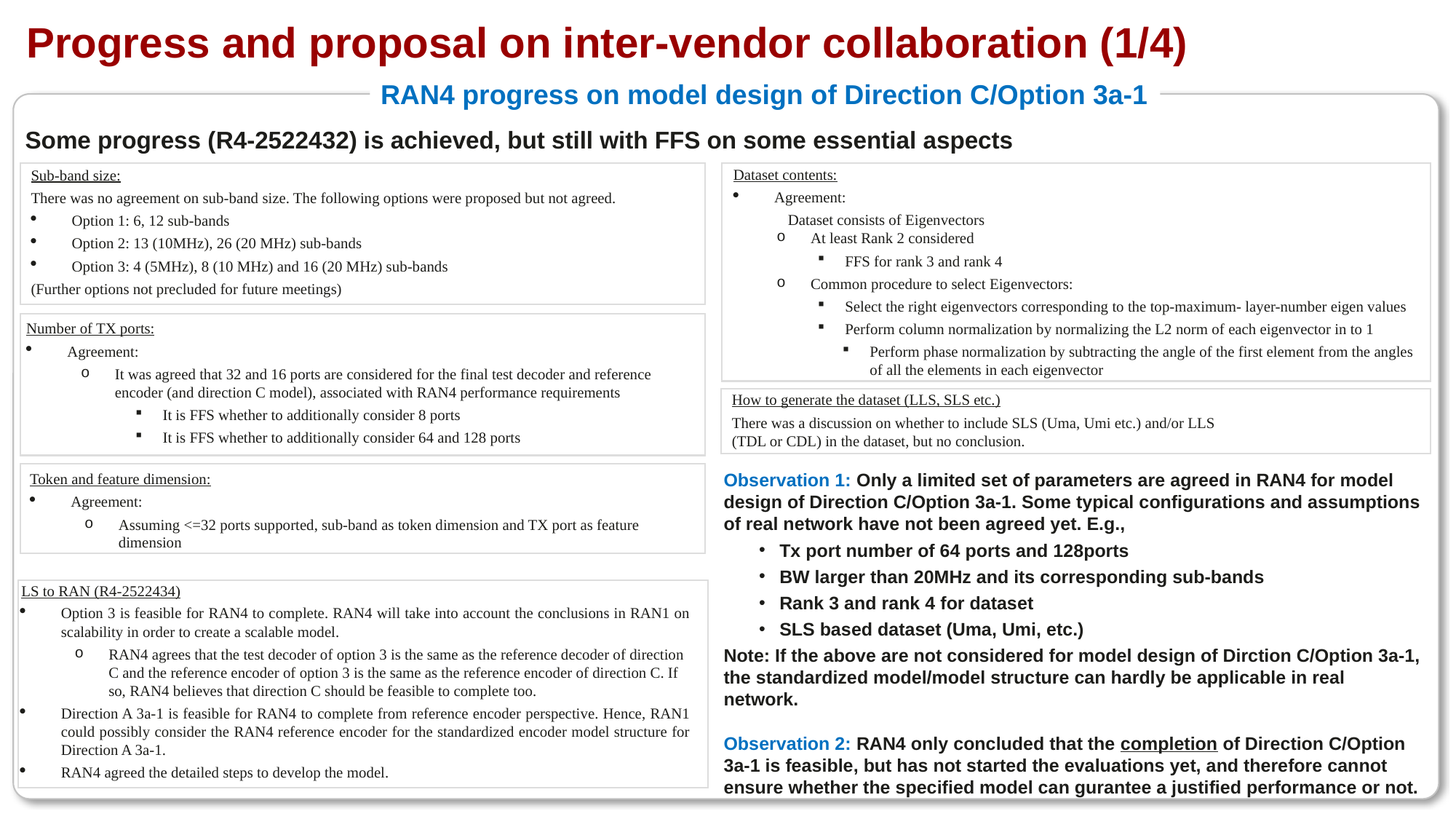

Progress and proposal on inter-vendor collaboration (1/4)
RAN4 progress on model design of Direction C/Option 3a-1

Some progress (R4-2522432) is achieved, but still with FFS on some essential aspects
Dataset contents:
Agreement:
Dataset consists of Eigenvectors
At least Rank 2 considered
FFS for rank 3 and rank 4
Common procedure to select Eigenvectors:
Select the right eigenvectors corresponding to the top-maximum- layer-number eigen values
Perform column normalization by normalizing the L2 norm of each eigenvector in to 1
Perform phase normalization by subtracting the angle of the first element from the angles of all the elements in each eigenvector
Sub-band size:
There was no agreement on sub-band size. The following options were proposed but not agreed.
Option 1: 6, 12 sub-bands
Option 2: 13 (10MHz), 26 (20 MHz) sub-bands
Option 3: 4 (5MHz), 8 (10 MHz) and 16 (20 MHz) sub-bands
(Further options not precluded for future meetings)

Number of TX ports:
Agreement:
It was agreed that 32 and 16 ports are considered for the final test decoder and reference encoder (and direction C model), associated with RAN4 performance requirements
It is FFS whether to additionally consider 8 ports
It is FFS whether to additionally consider 64 and 128 ports

How to generate the dataset (LLS, SLS etc.)
There was a discussion on whether to include SLS (Uma, Umi etc.) and/or LLS (TDL or CDL) in the dataset, but no conclusion.

Observation 1: Only a limited set of parameters are agreed in RAN4 for model design of Direction C/Option 3a-1. Some typical configurations and assumptions of real network have not been agreed yet. E.g.,
Tx port number of 64 ports and 128ports
BW larger than 20MHz and its corresponding sub-bands
Rank 3 and rank 4 for dataset
SLS based dataset (Uma, Umi, etc.)
Note: If the above are not considered for model design of Dirction C/Option 3a-1, the standardized model/model structure can hardly be applicable in real network.
Observation 2: RAN4 only concluded that the completion of Direction C/Option 3a-1 is feasible, but has not started the evaluations yet, and therefore cannot ensure whether the specified model can gurantee a justified performance or not.
Token and feature dimension:
Agreement:
Assuming <=32 ports supported, sub-band as token dimension and TX port as feature dimension

LS to RAN (R4-2522434)

Option 3 is feasible for RAN4 to complete. RAN4 will take into account the conclusions in RAN1 on scalability in order to create a scalable model.
RAN4 agrees that the test decoder of option 3 is the same as the reference decoder of direction C and the reference encoder of option 3 is the same as the reference encoder of direction C. If so, RAN4 believes that direction C should be feasible to complete too.
Direction A 3a-1 is feasible for RAN4 to complete from reference encoder perspective. Hence, RAN1 could possibly consider the RAN4 reference encoder for the standardized encoder model structure for Direction A 3a-1.
RAN4 agreed the detailed steps to develop the model.